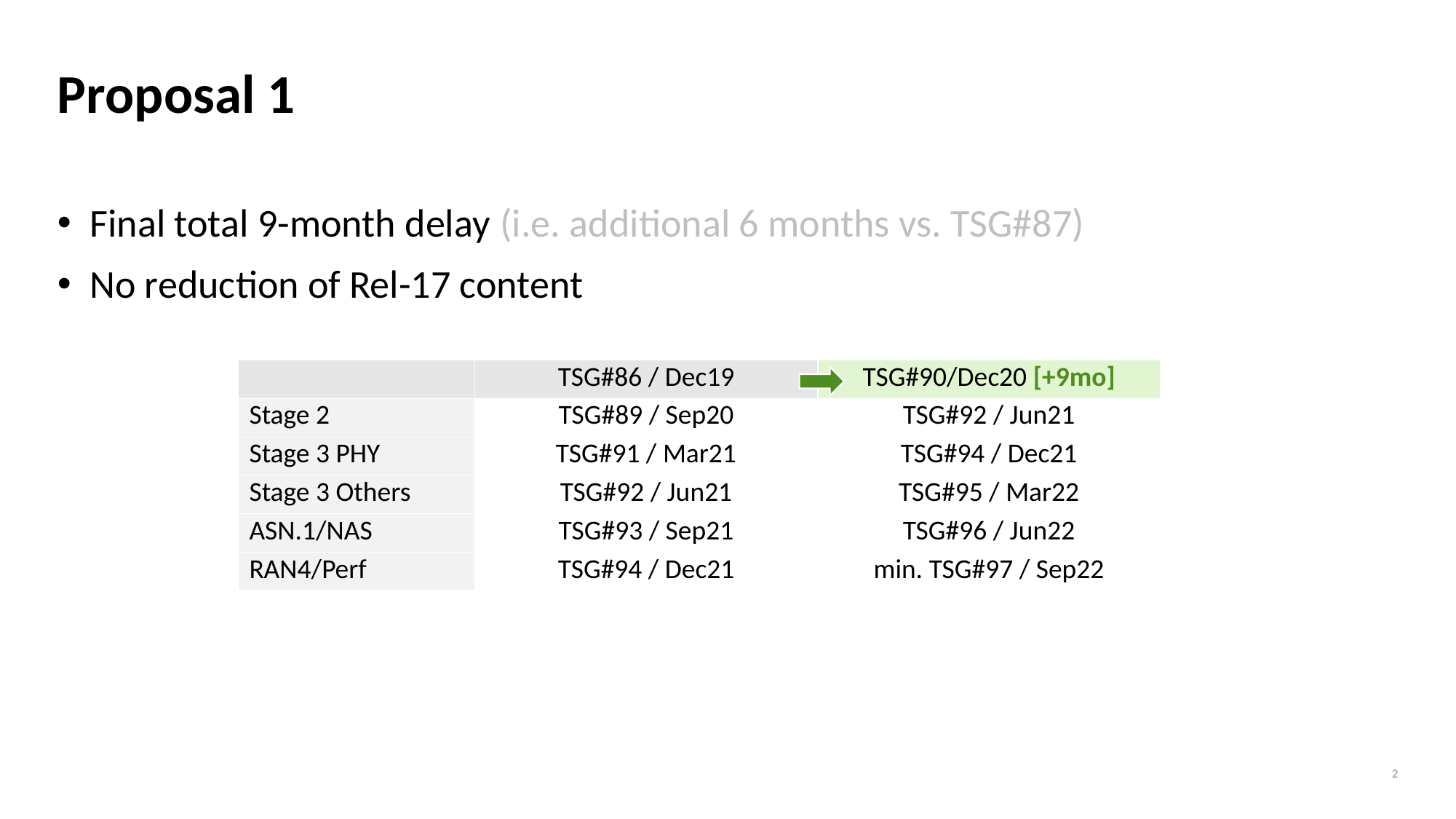

# Proposal 1
Final total 9-month delay (i.e. additional 6 months vs. TSG#87)
No reduction of Rel-17 content
|  | TSG#86 / Dec19 | TSG#90/Dec20 [+9mo] |
| --- | --- | --- |
| Stage 2 | TSG#89 / Sep20 | TSG#92 / Jun21 |
| Stage 3 PHY | TSG#91 / Mar21 | TSG#94 / Dec21 |
| Stage 3 Others | TSG#92 / Jun21 | TSG#95 / Mar22 |
| ASN.1/NAS | TSG#93 / Sep21 | TSG#96 / Jun22 |
| RAN4/Perf | TSG#94 / Dec21 | min. TSG#97 / Sep22 |

2